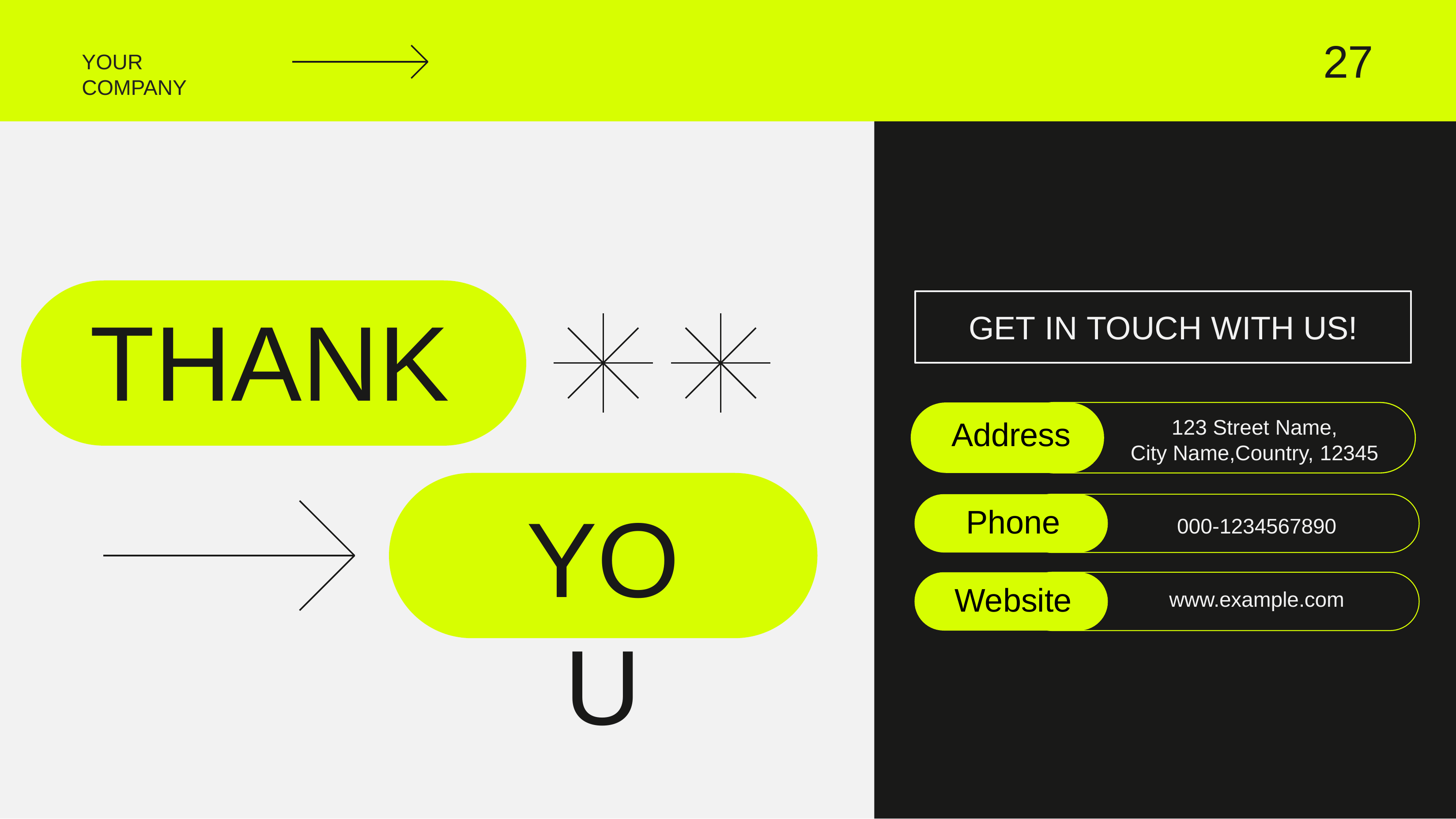

27

YOUR COMPANY

GET IN TOUCH WITH US!
# THANK

123 Street Name,
City Name,Country, 12345
Address
YOU

Phone

000-1234567890

Website
www.example.com